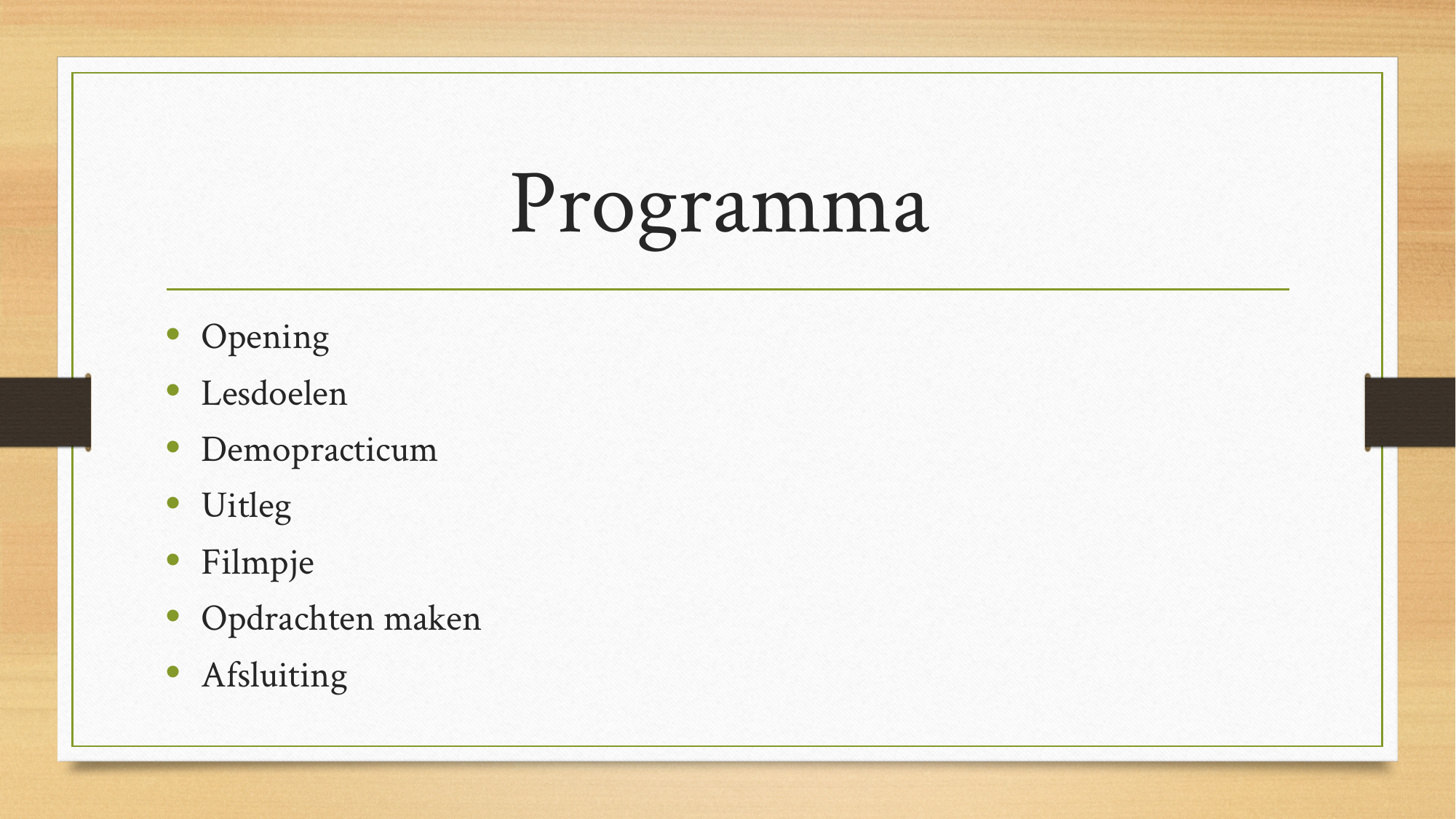

# Programma
Opening
Lesdoelen
Demopracticum
Uitleg
Filmpje
Opdrachten maken
Afsluiting